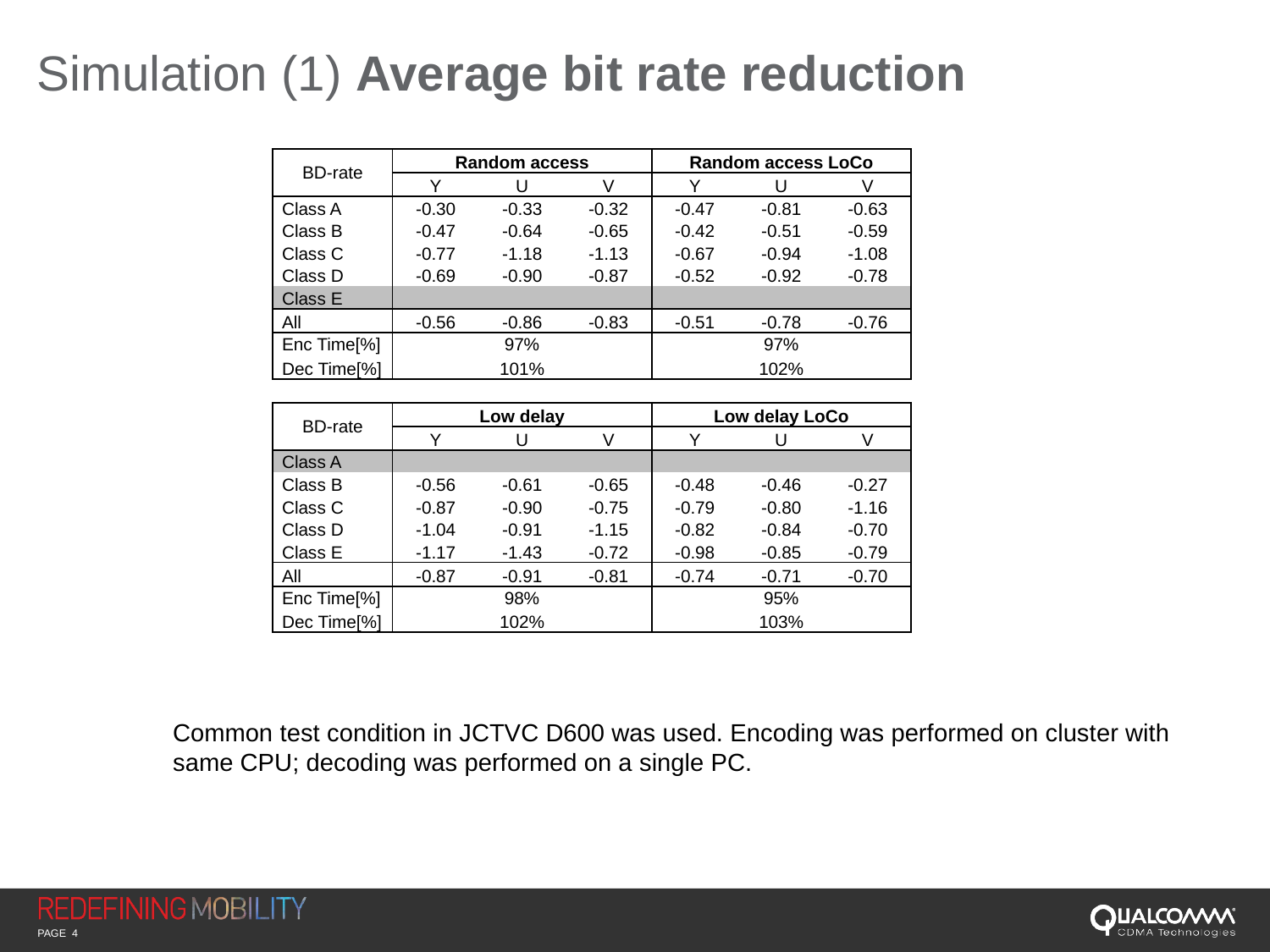

# Simulation (1) Average bit rate reduction
| BD-rate | Random access |  |  | Random access LoCo |  |  |
| --- | --- | --- | --- | --- | --- | --- |
|  | Y | U | V | Y | U | V |
| Class A | -0.30 | -0.33 | -0.32 | -0.47 | -0.81 | -0.63 |
| Class B | -0.47 | -0.64 | -0.65 | -0.42 | -0.51 | -0.59 |
| Class C | -0.77 | -1.18 | -1.13 | -0.67 | -0.94 | -1.08 |
| Class D | -0.69 | -0.90 | -0.87 | -0.52 | -0.92 | -0.78 |
| Class E |  |  |  |  |  |  |
| All | -0.56 | -0.86 | -0.83 | -0.51 | -0.78 | -0.76 |
| Enc Time[%] | 97% |  |  | 97% |  |  |
| Dec Time[%] | 101% |  |  | 102% |  |  |
|  |  |  |  |  |  |  |
| BD-rate | Low delay |  |  | Low delay LoCo |  |  |
|  | Y | U | V | Y | U | V |
| Class A |  |  |  |  |  |  |
| Class B | -0.56 | -0.61 | -0.65 | -0.48 | -0.46 | -0.27 |
| Class C | -0.87 | -0.90 | -0.75 | -0.79 | -0.80 | -1.16 |
| Class D | -1.04 | -0.91 | -1.15 | -0.82 | -0.84 | -0.70 |
| Class E | -1.17 | -1.43 | -0.72 | -0.98 | -0.85 | -0.79 |
| All | -0.87 | -0.91 | -0.81 | -0.74 | -0.71 | -0.70 |
| Enc Time[%] | 98% |  |  | 95% |  |  |
| Dec Time[%] | 102% |  |  | 103% |  |  |
Common test condition in JCTVC D600 was used. Encoding was performed on cluster with same CPU; decoding was performed on a single PC.